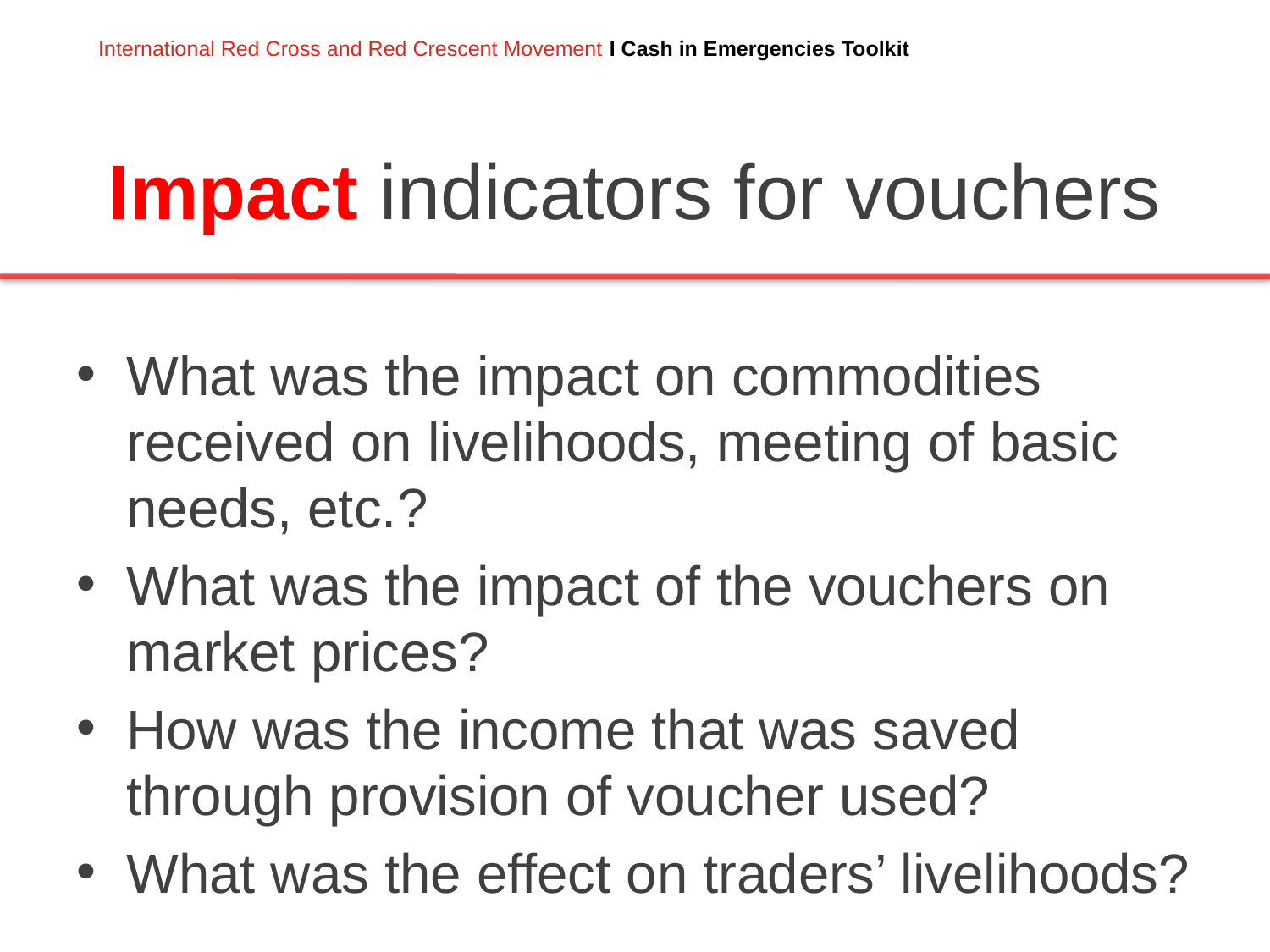

# Impact indicators for vouchers
What was the impact on commodities received on livelihoods, meeting of basic needs, etc.?
What was the impact of the vouchers on market prices?
How was the income that was saved through provision of voucher used?
What was the effect on traders’ livelihoods?